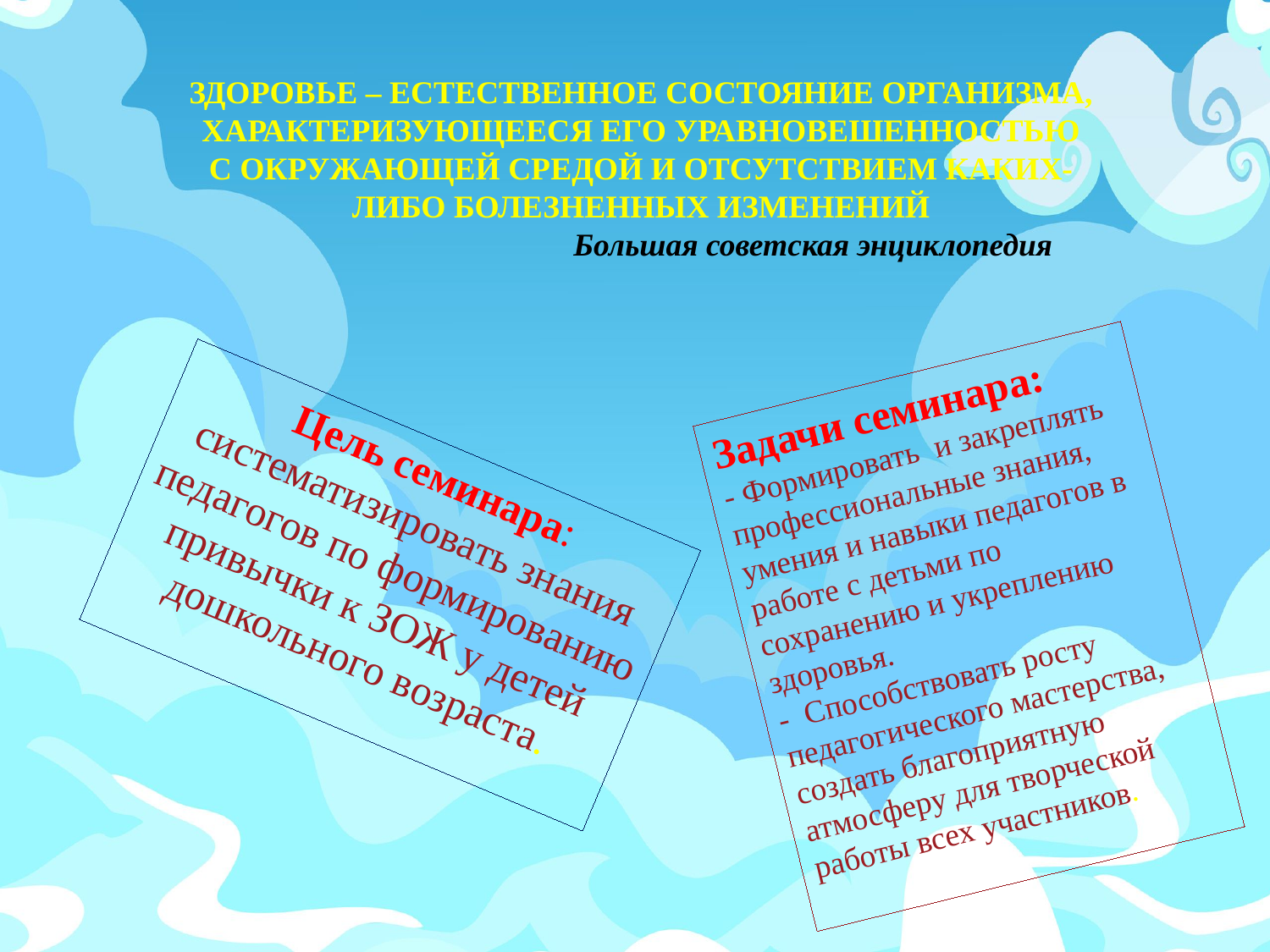

ЗДОРОВЬЕ – ЕСТЕСТВЕННОЕ СОСТОЯНИЕ ОРГАНИЗМА, ХАРАКТЕРИЗУЮЩЕЕСЯ ЕГО УРАВНОВЕШЕННОСТЬЮ С ОКРУЖАЮЩЕЙ СРЕДОЙ И ОТСУТСТВИЕМ КАКИХ-ЛИБО БОЛЕЗНЕННЫХ ИЗМЕНЕНИЙ
                                                Большая советская энциклопедия

Задачи семинара:
- Формировать  и закреплять профессиональные знания, умения и навыки педагогов в работе с детьми по сохранению и укреплению здоровья.
-  Способствовать росту педагогического мастерства, создать благоприятную атмосферу для творческой работы всех участников.

Цель семинара: систематизировать знания педагогов по формированию привычки к ЗОЖ у детей дошкольного возраста.